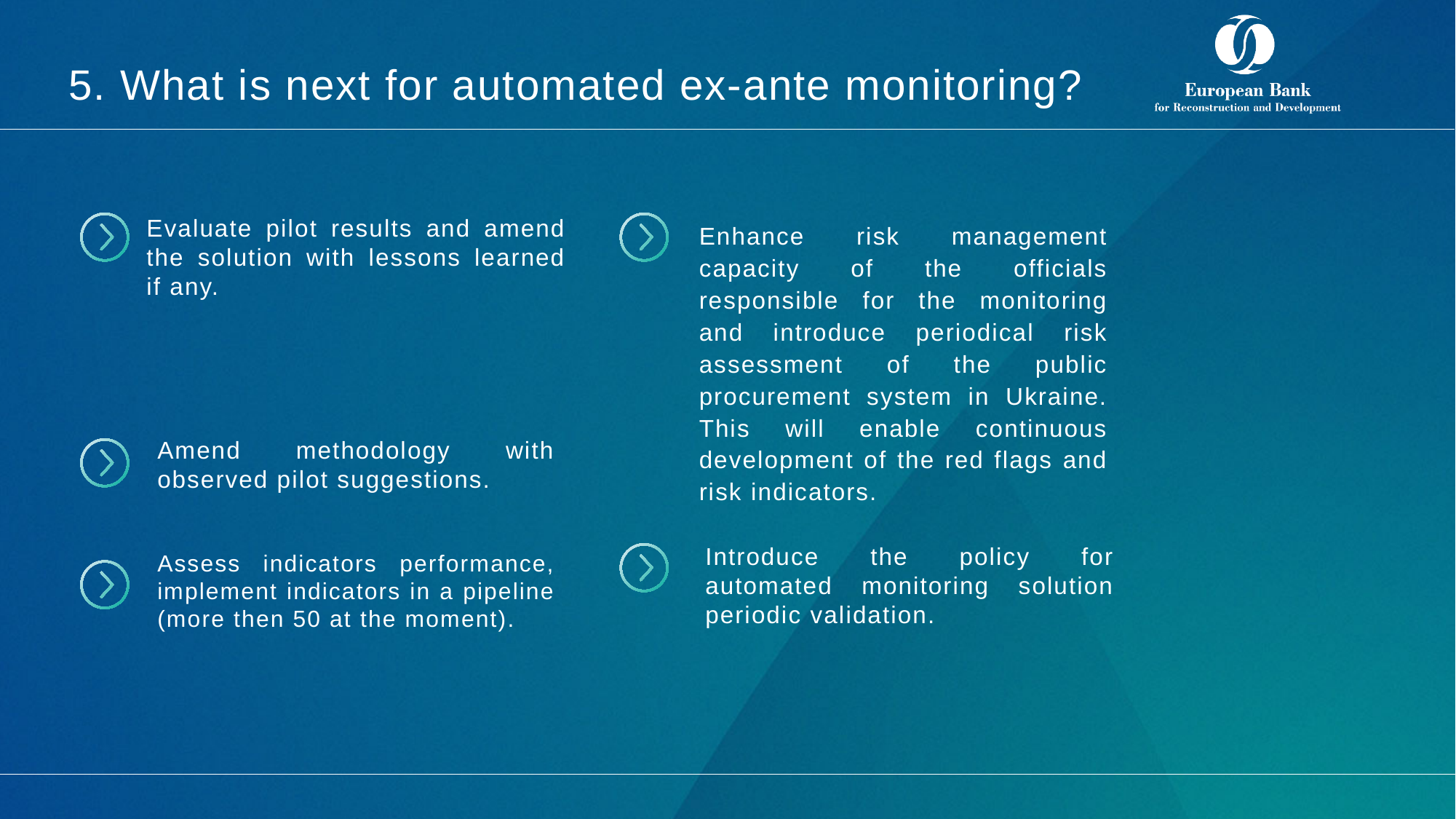

# 5. What is next for automated ex-ante monitoring?

Evaluate pilot results and amend the solution with lessons learned if any.

Enhance risk management capacity of the officials responsible for the monitoring and introduce periodical risk assessment of the public procurement system in Ukraine. This will enable continuous development of the red flags and risk indicators.
Amend methodology with observed pilot suggestions.

Introduce the policy for automated monitoring solution periodic validation.
Assess indicators performance, implement indicators in a pipeline (more then 50 at the moment).